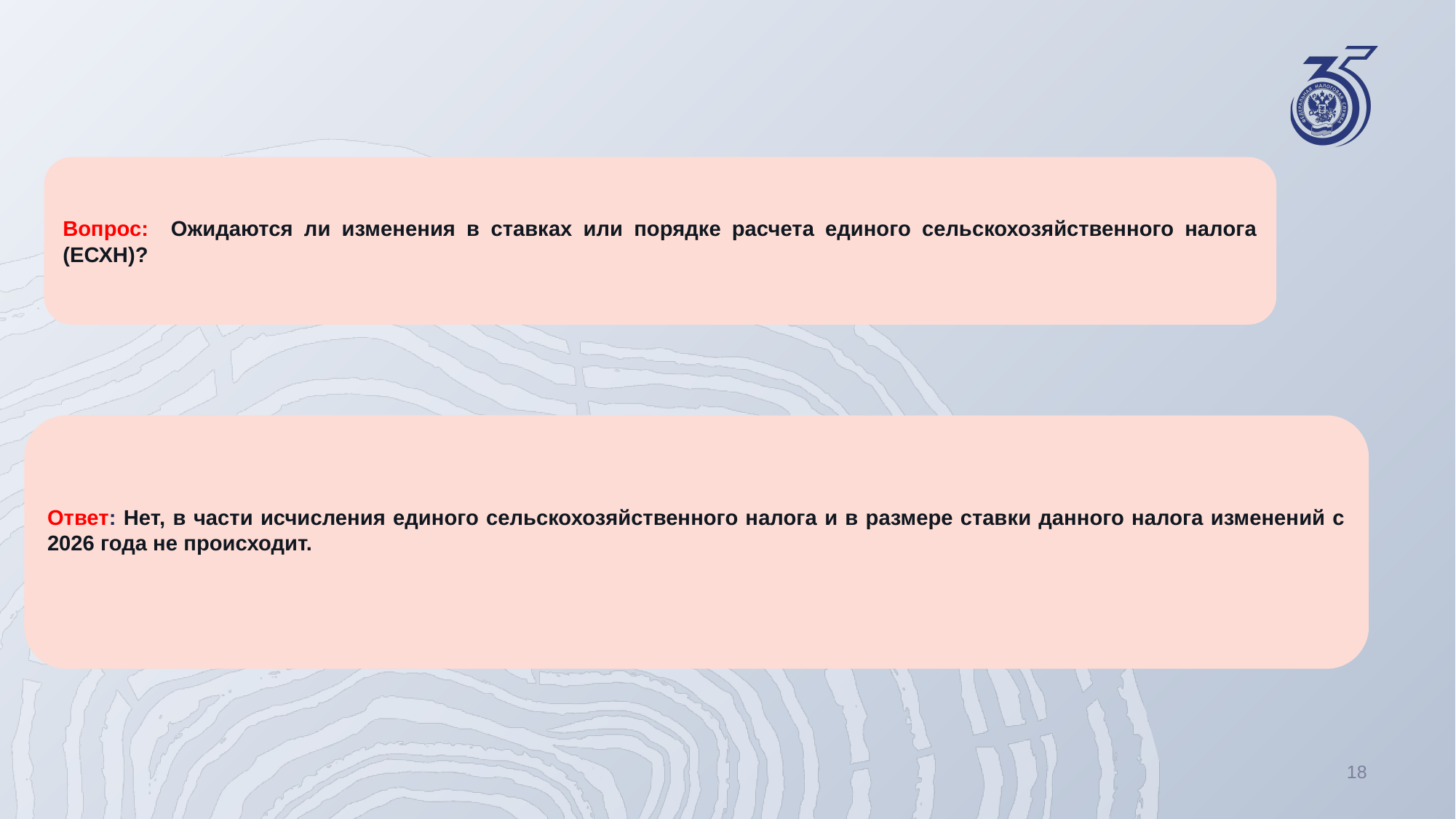

Вопрос:  Ожидаются ли изменения в ставках или порядке расчета единого сельскохозяйственного налога (ЕСХН)?
Ответ: Нет, в части исчисления единого сельскохозяйственного налога и в размере ставки данного налога изменений с 2026 года не происходит.

18